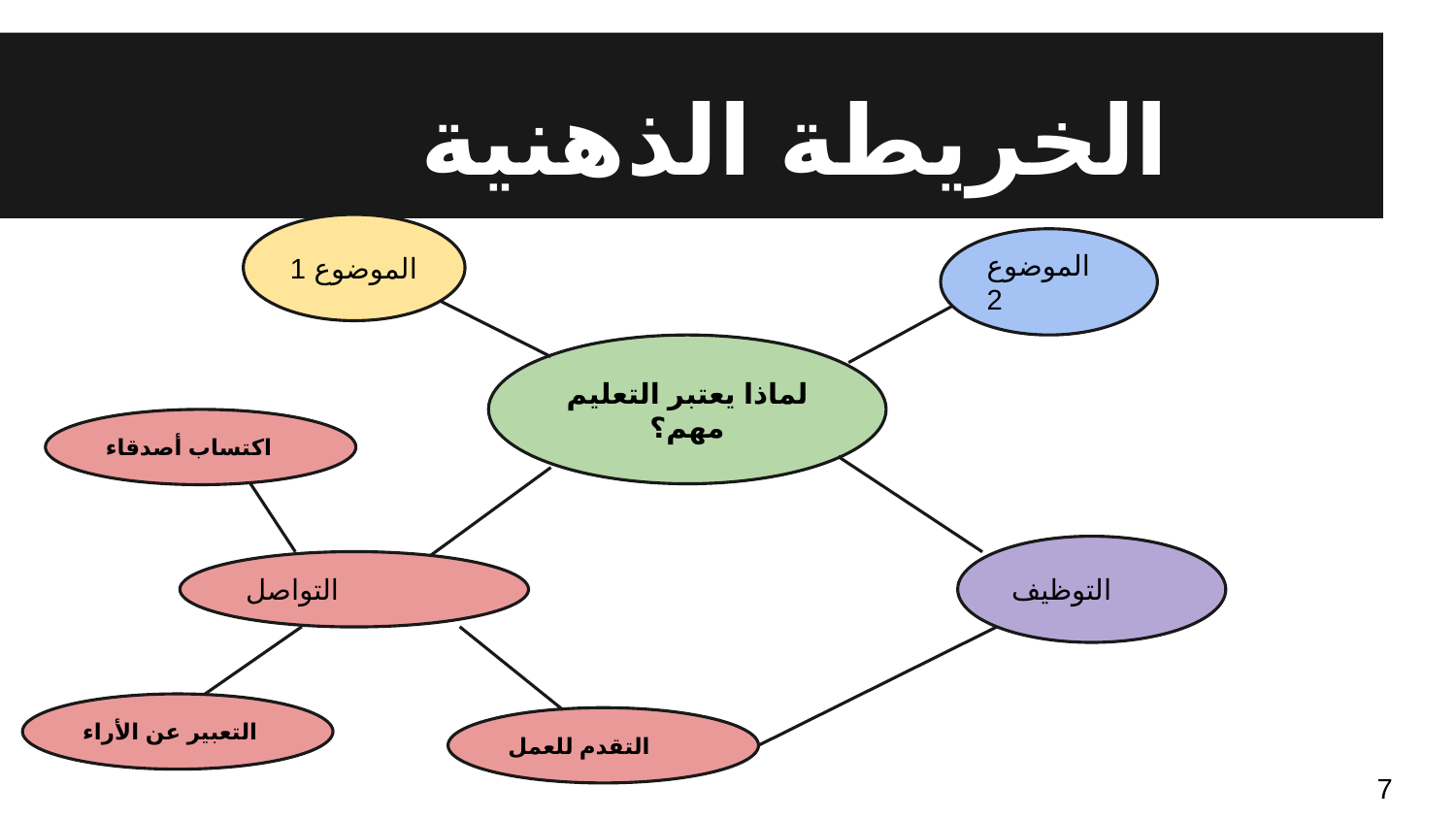

#
الخريطة الذهنية
الموضوع 1
الموضوع 2
لماذا يعتبر التعليم مهم؟
اكتساب أصدقاء
التوظيف
التواصل

التعبير عن الأراء
التقدم للعمل
7